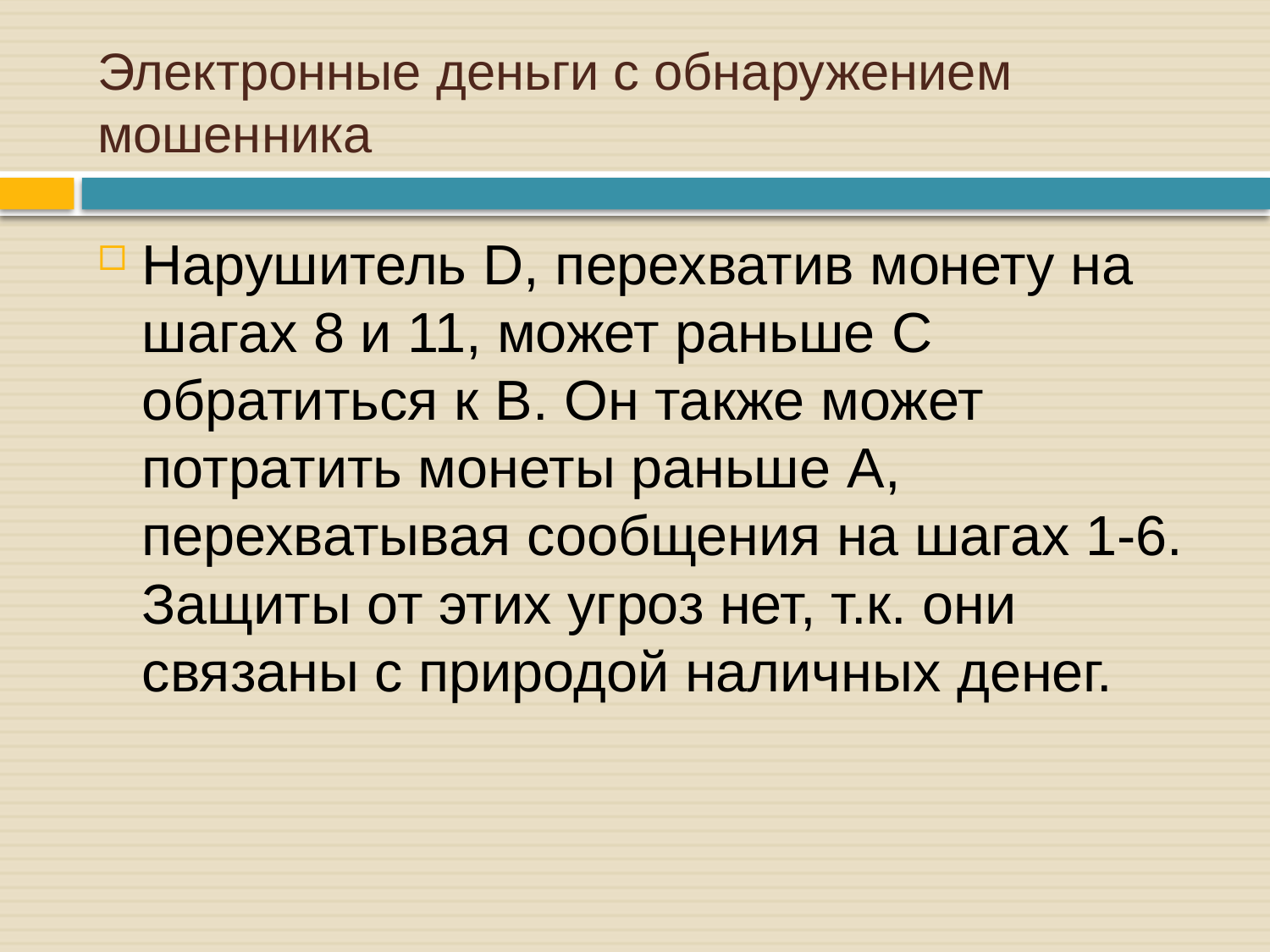

# Электронные деньги с обнаружением мошенника
Нарушитель D, перехватив монету на шагах 8 и 11, может раньше C обратиться к B. Он также может потратить монеты раньше A, перехватывая сообщения на шагах 1-6. Защиты от этих угроз нет, т.к. они связаны с природой наличных денег.